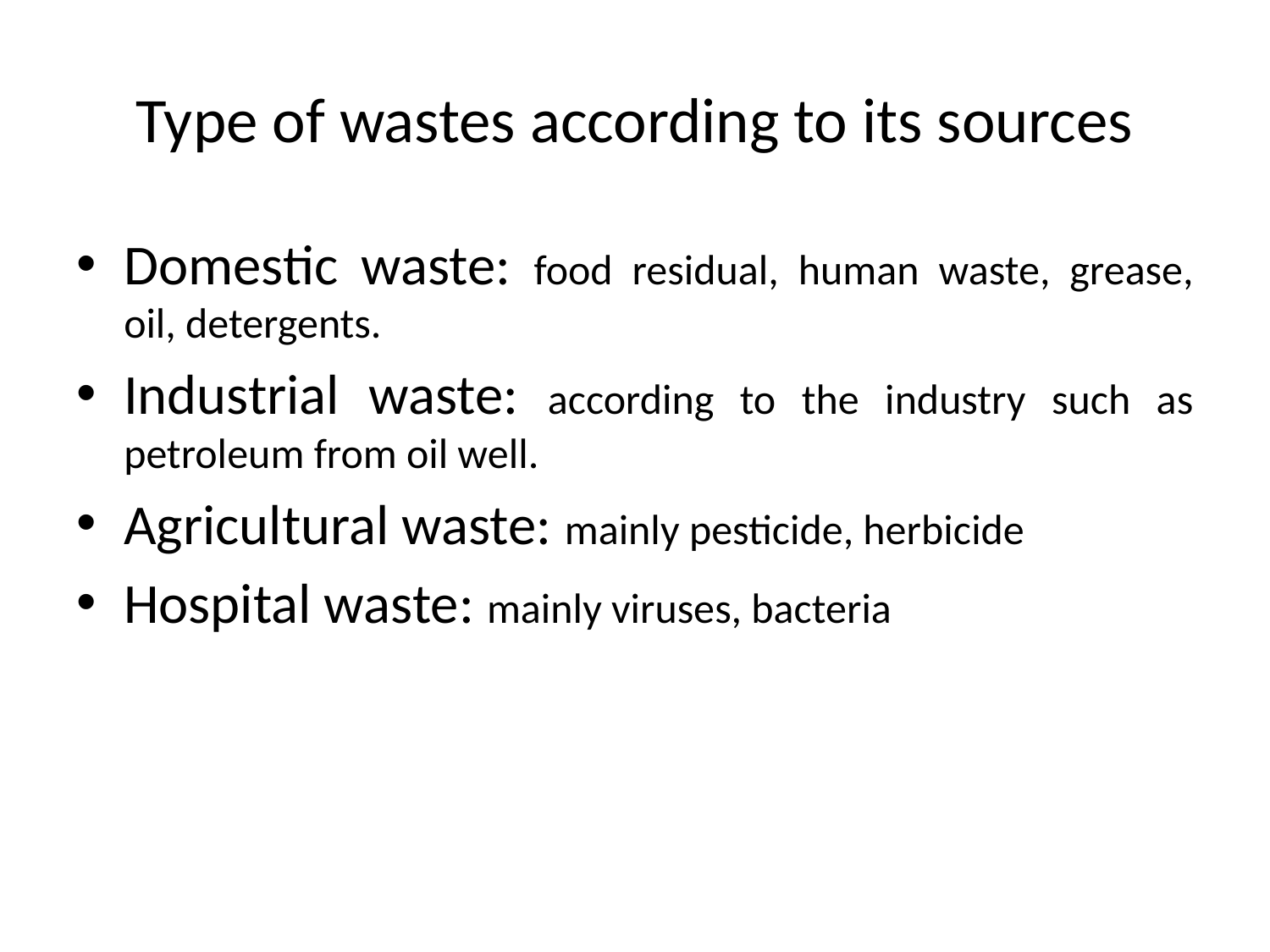

# Type of wastes according to its sources
Domestic waste: food residual, human waste, grease, oil, detergents.
Industrial waste: according to the industry such as petroleum from oil well.
Agricultural waste: mainly pesticide, herbicide
Hospital waste: mainly viruses, bacteria